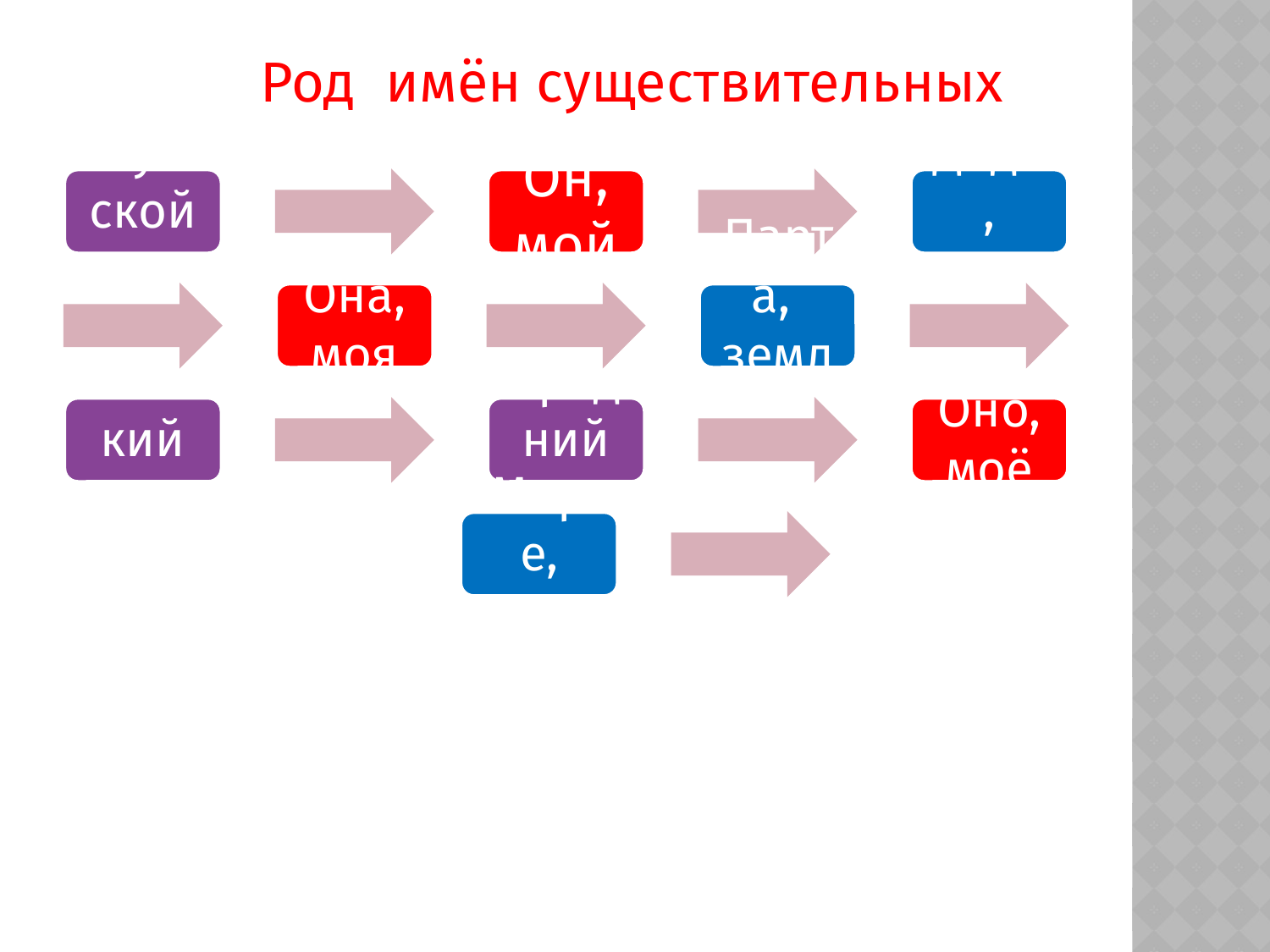

Род  имён существительных
Мужской род
Он, мой
Дядя,
стул
Парта,
земля
Она, моя
Женский род
Оно, моё